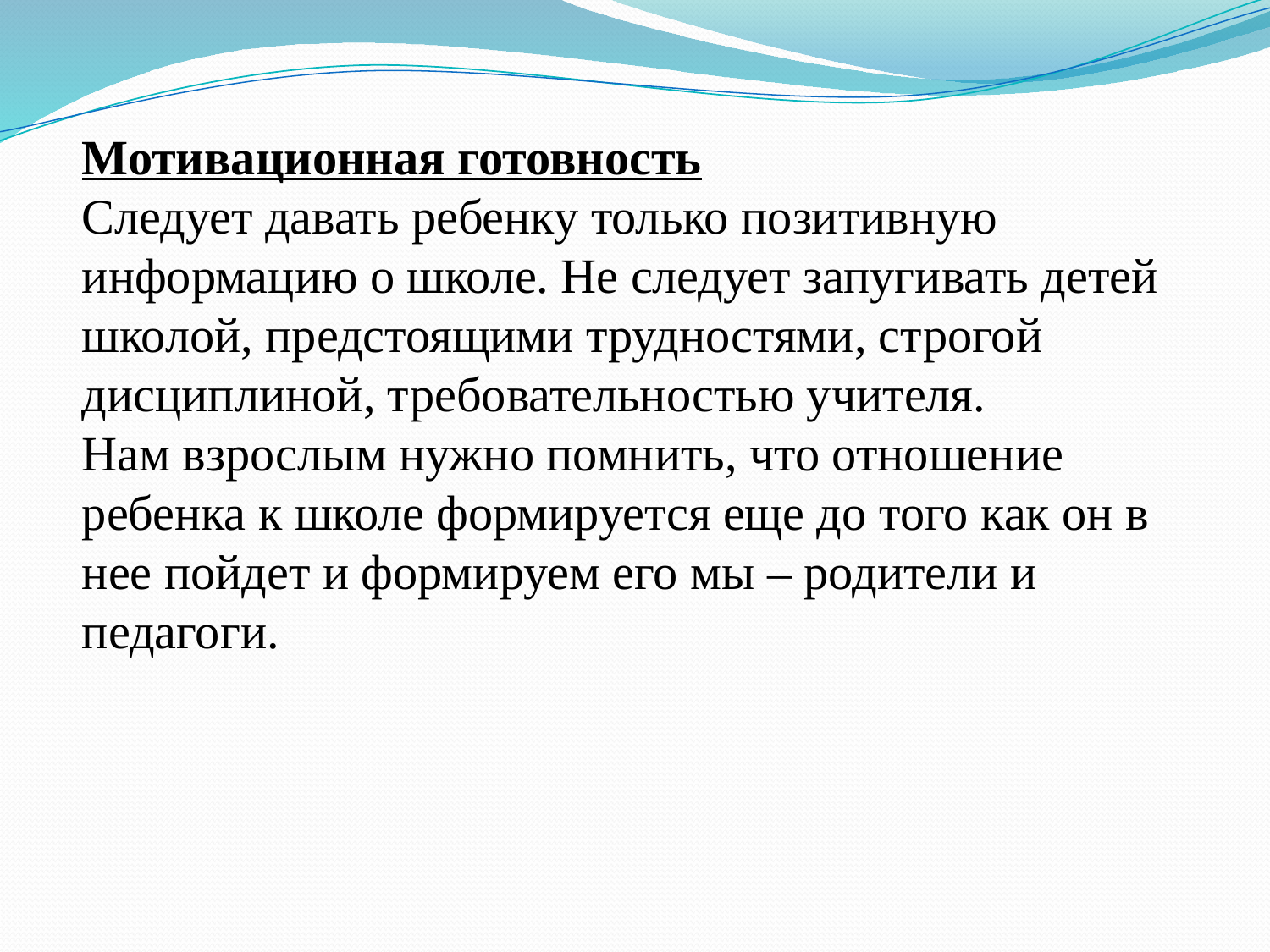

Мотивационная готовность
Следует давать ребенку только позитивную информацию о школе. Не следует запугивать детей школой, предстоящими трудностями, строгой дисциплиной, требовательностью учителя.
Нам взрослым нужно помнить, что отношение ребенка к школе формируется еще до того как он в нее пойдет и формируем его мы – родители и педагоги.